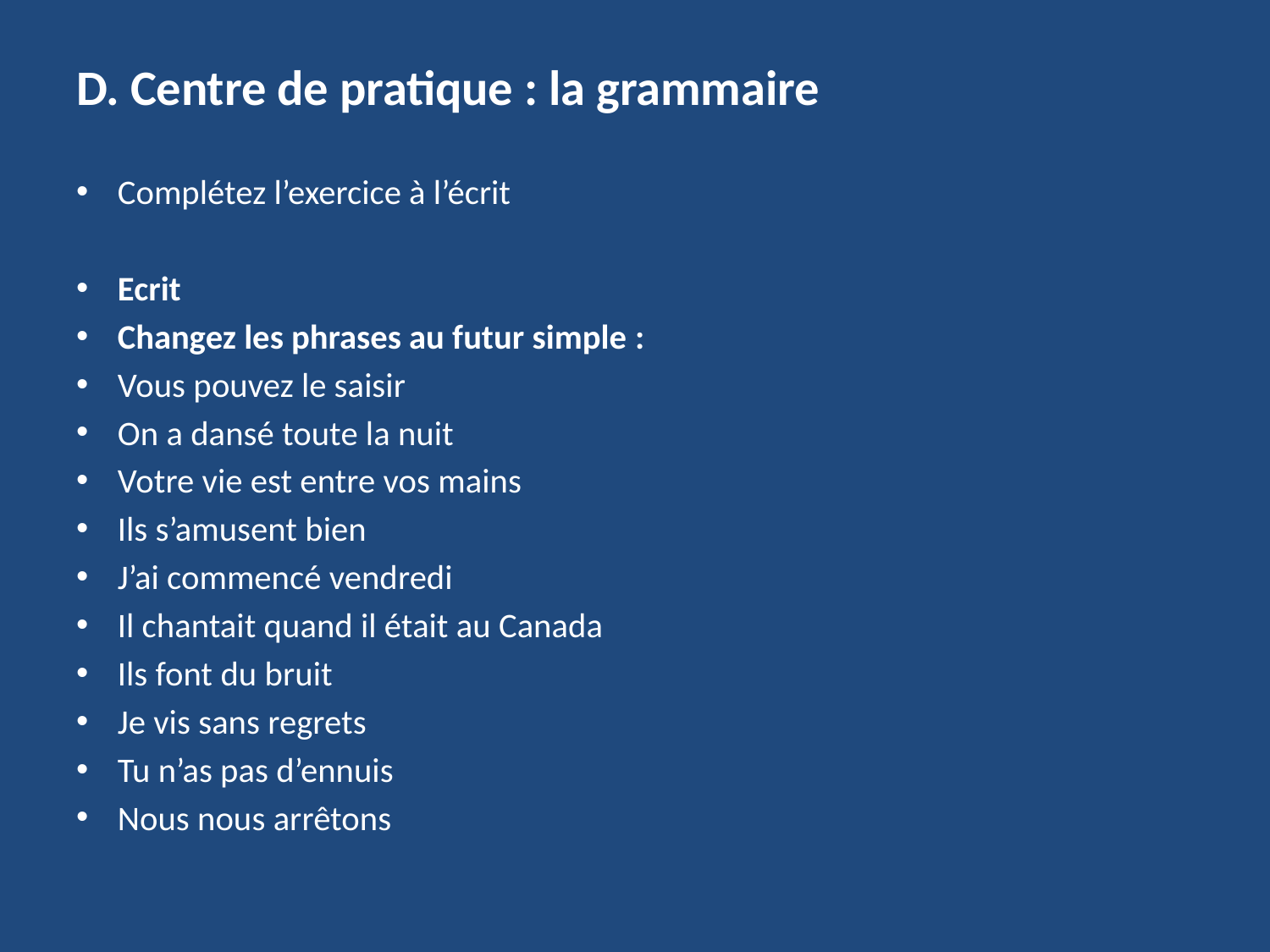

D. Centre de pratique : la grammaire

Complétez l’exercice à l’écrit

Ecrit
Changez les phrases au futur simple :
Vous pouvez le saisir
On a dansé toute la nuit
Votre vie est entre vos mains
Ils s’amusent bien
J’ai commencé vendredi
Il chantait quand il était au Canada
Ils font du bruit
Je vis sans regrets
Tu n’as pas d’ennuis
Nous nous arrêtons